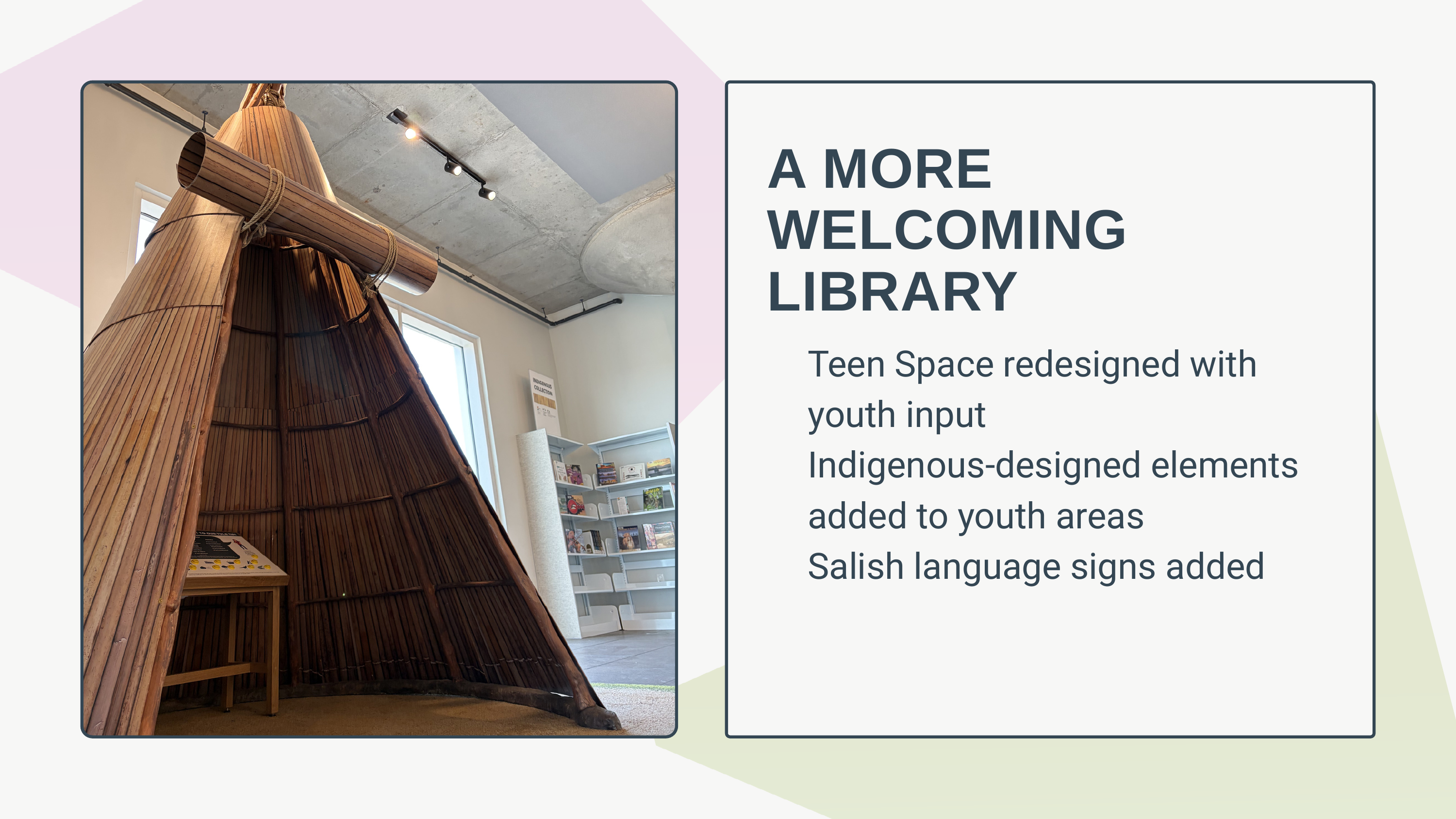

A MORE WELCOMING LIBRARY
Teen Space redesigned with youth input
Indigenous-designed elements added to youth areas
Salish language signs added